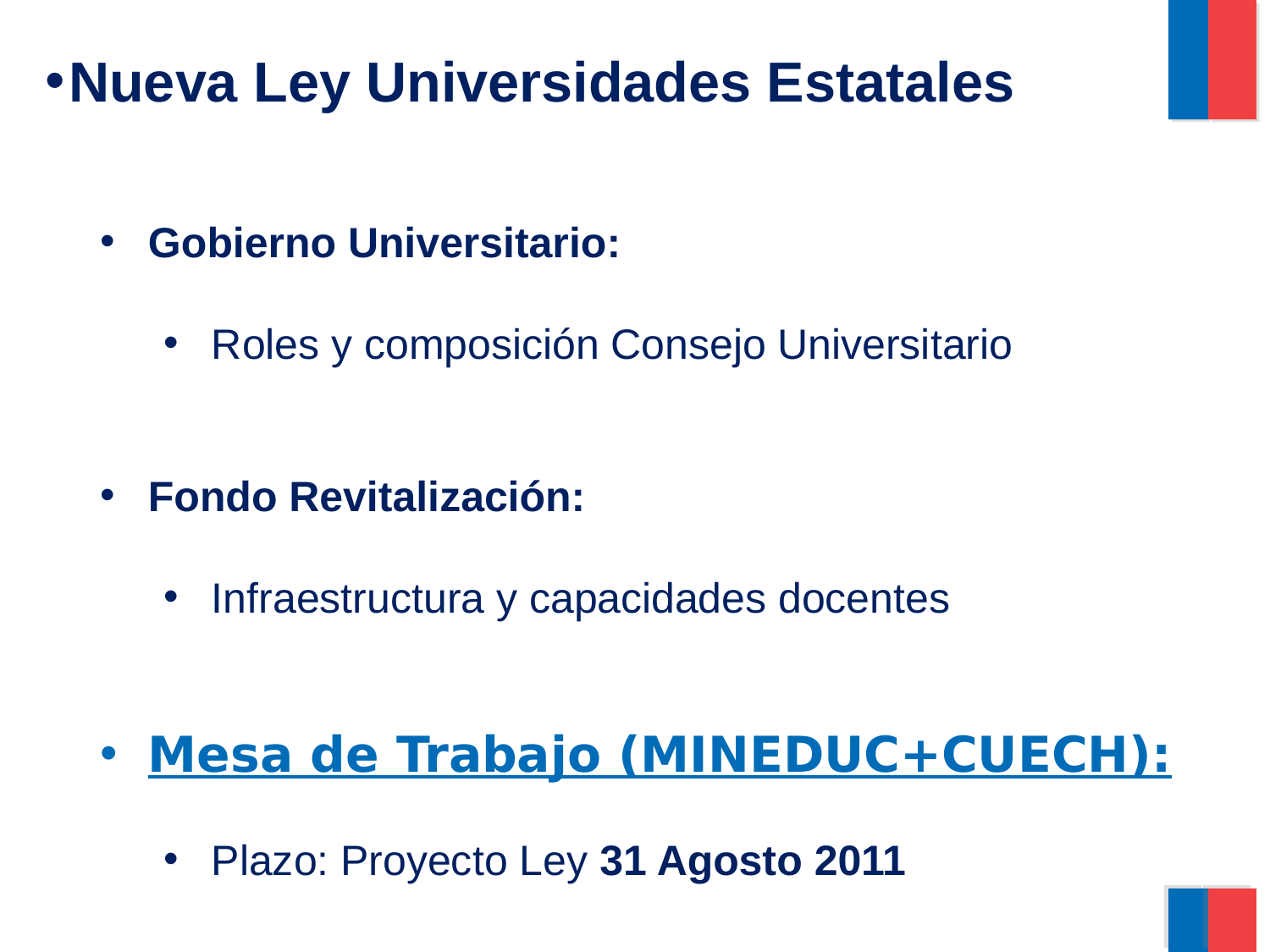

Nueva Ley Universidades Estatales

Gobierno Universitario:

Roles y composición Consejo Universitario

Fondo Revitalización:

Infraestructura y capacidades docentes

Mesa de Trabajo (MINEDUC+CUECH):

Plazo: Proyecto Ley 31 Agosto 2011